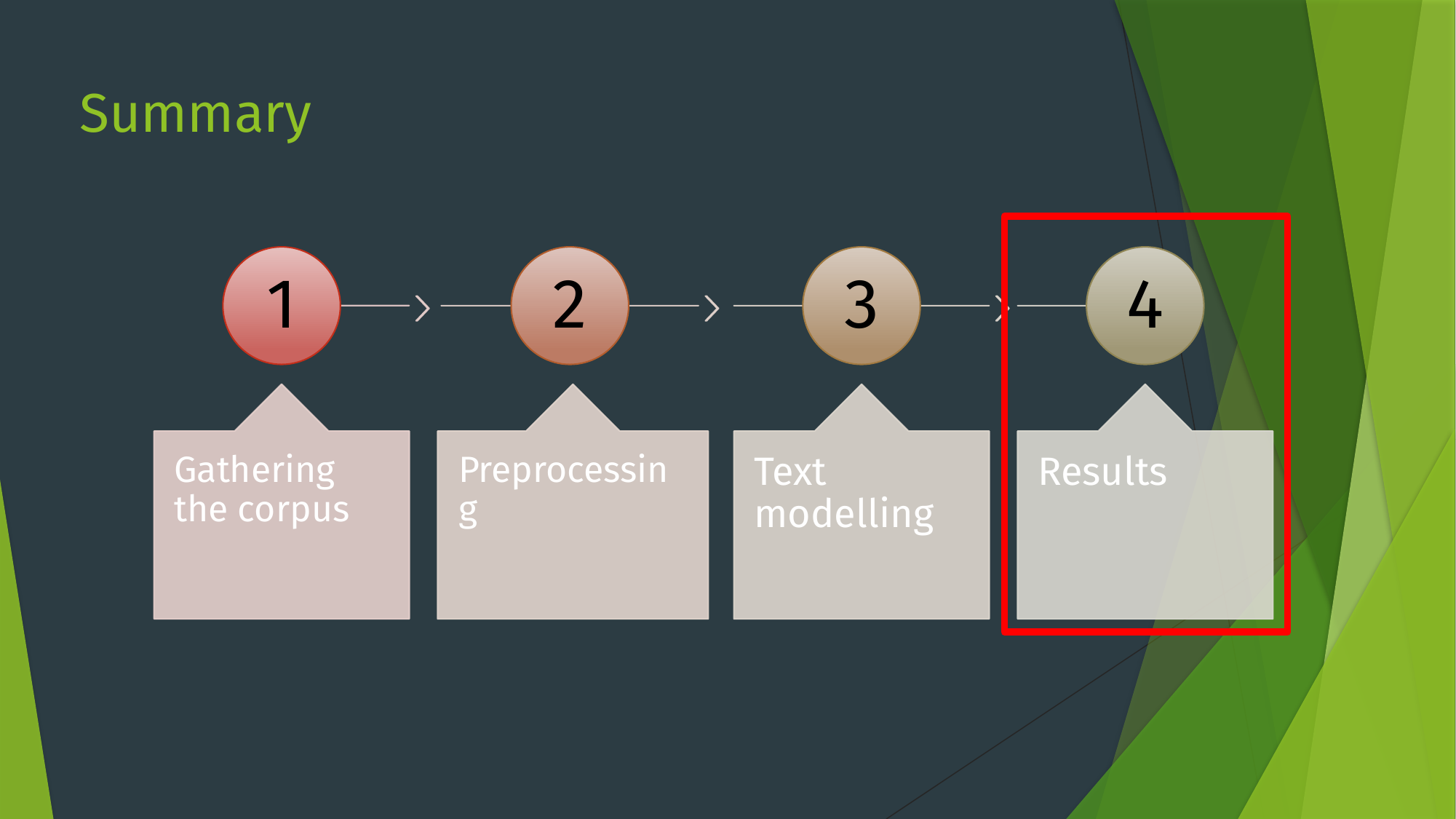

Summary
1
Gathering the corpus
2
Preprocessing
3
Text modelling
4
Results